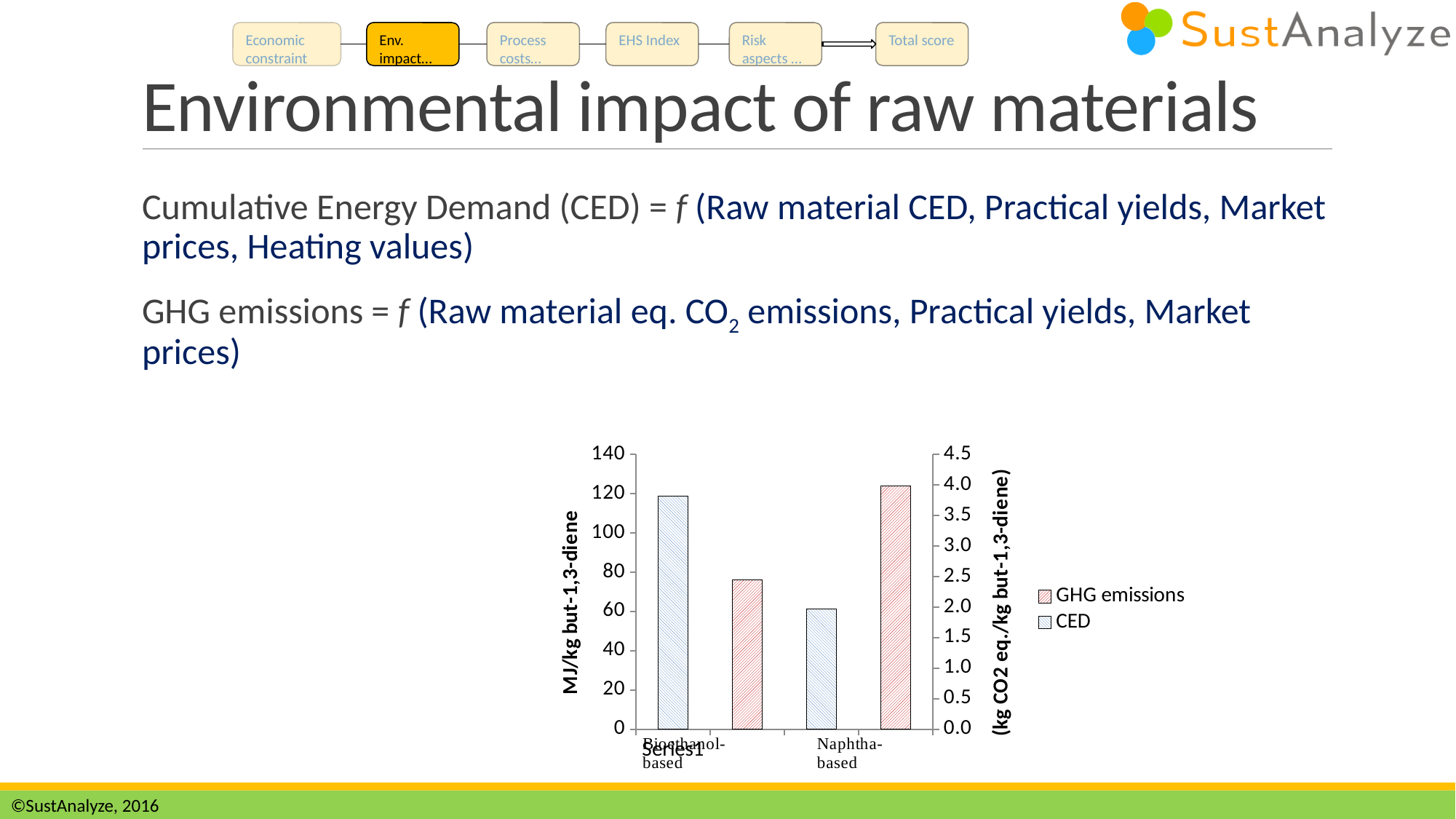

Economic constraint
Env. impact…
Process costs…
EHS Index
Risk aspects …
Total score

# Environmental impact of raw materials
Cumulative Energy Demand (CED) = f (Raw material CED, Practical yields, Market prices, Heating values)
GHG emissions = f (Raw material eq. CO2 emissions, Practical yields, Market prices)

### Chart

| Category | CED | GHG emissions |
|---|---|---|
|  | 118.96053617664238 | None |
|  | None | 2.4474906040067093 |
|  | 61.1740210605789 | None |
|  | None | 3.983967676271968 |